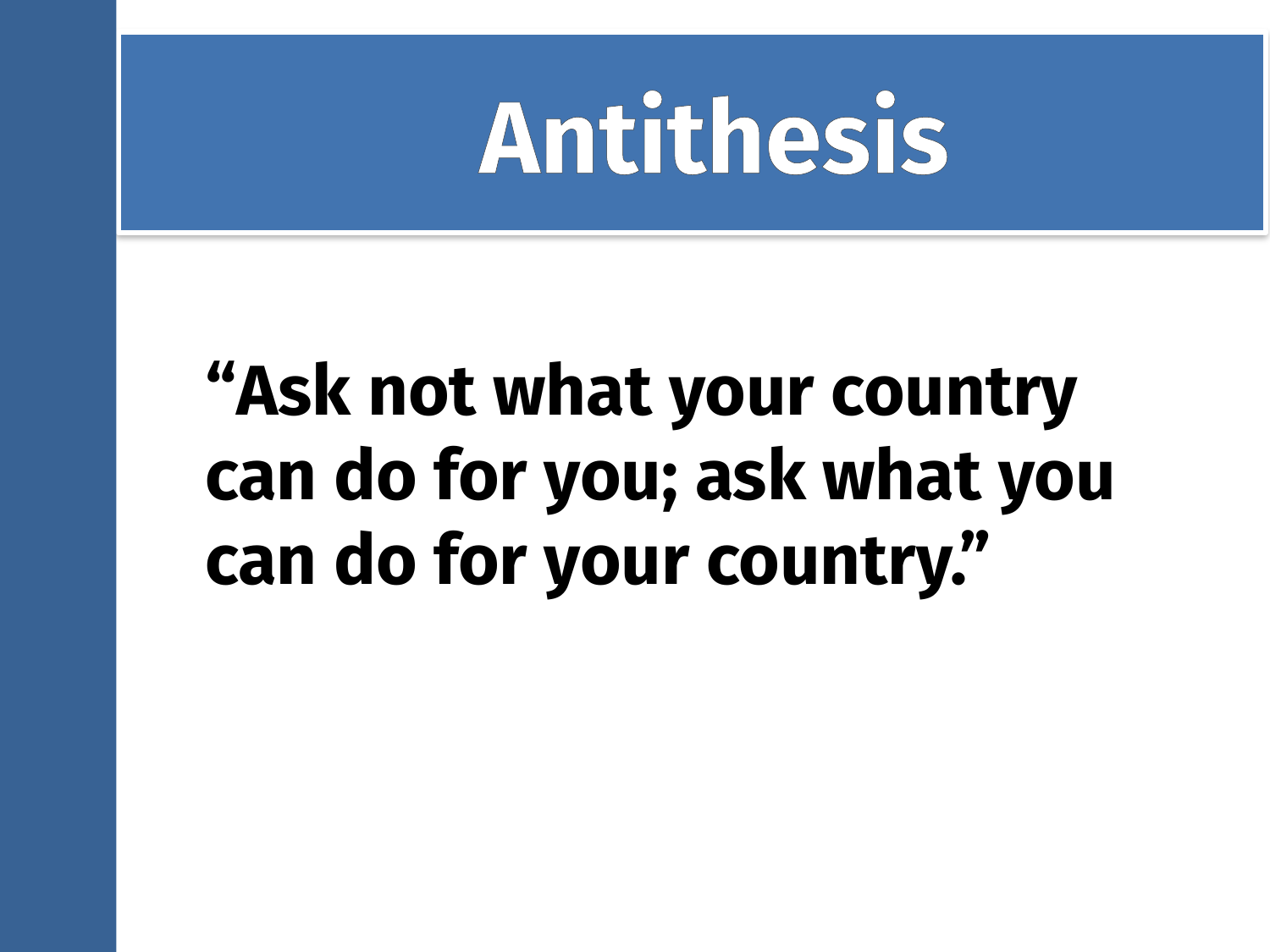

# Antithesis
“Ask not what your country can do for you; ask what you can do for your country.”